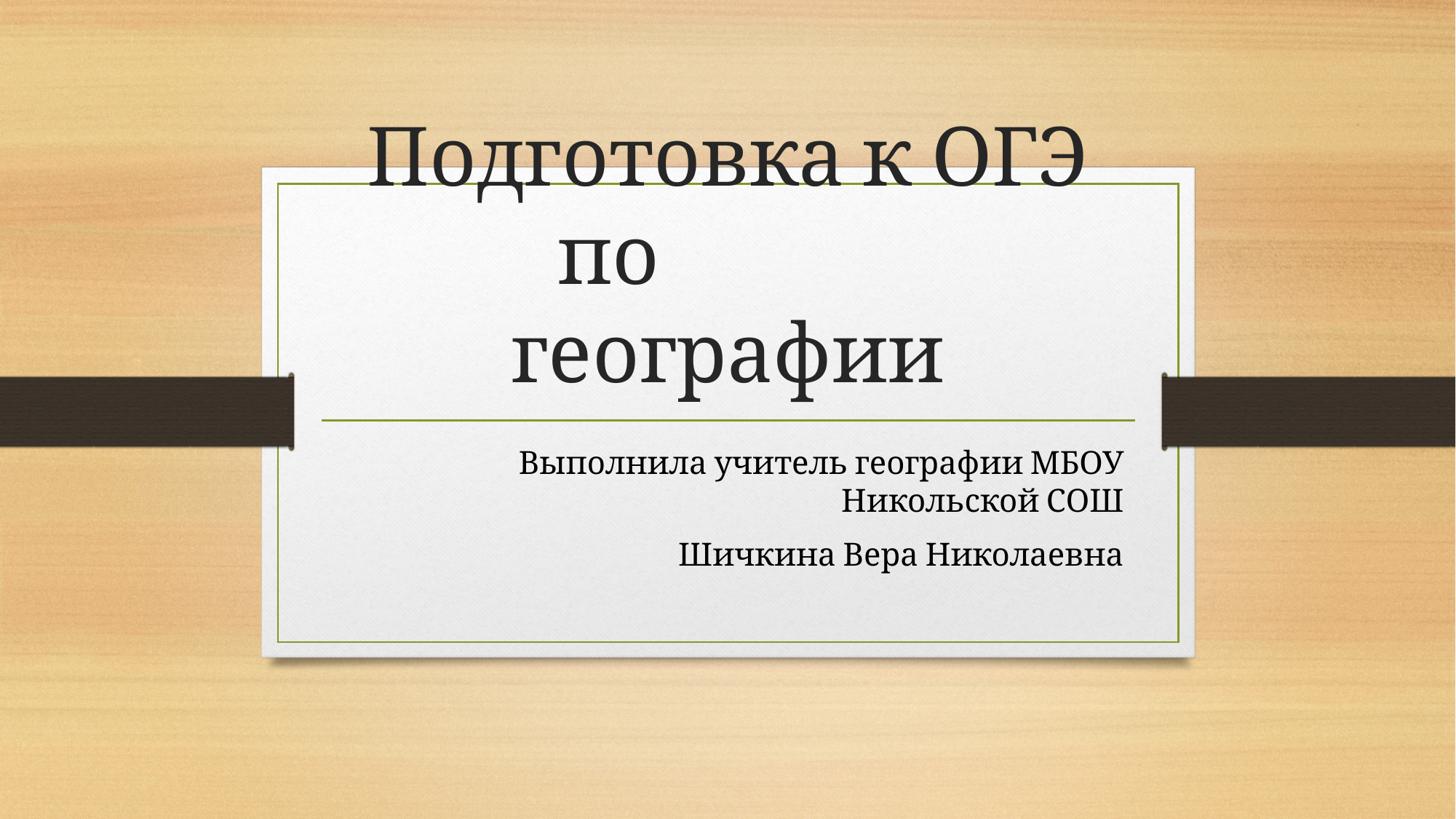

# Подготовка к ОГЭ по              географии
Выполнила учитель географии МБОУ Никольской СОШ
Шичкина Вера Николаевна